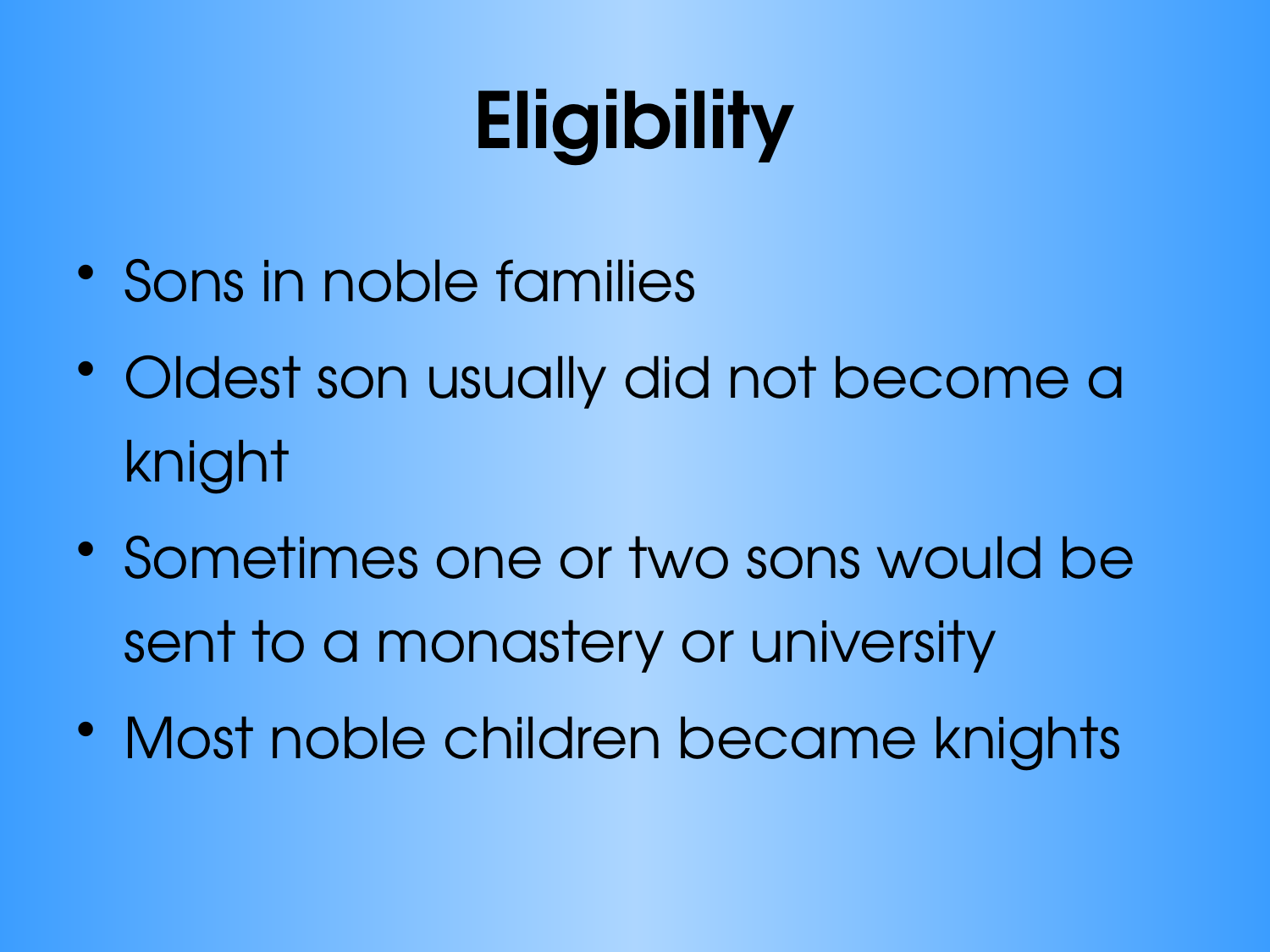

# Eligibility
Sons in noble families
Oldest son usually did not become a knight
Sometimes one or two sons would be sent to a monastery or university
Most noble children became knights